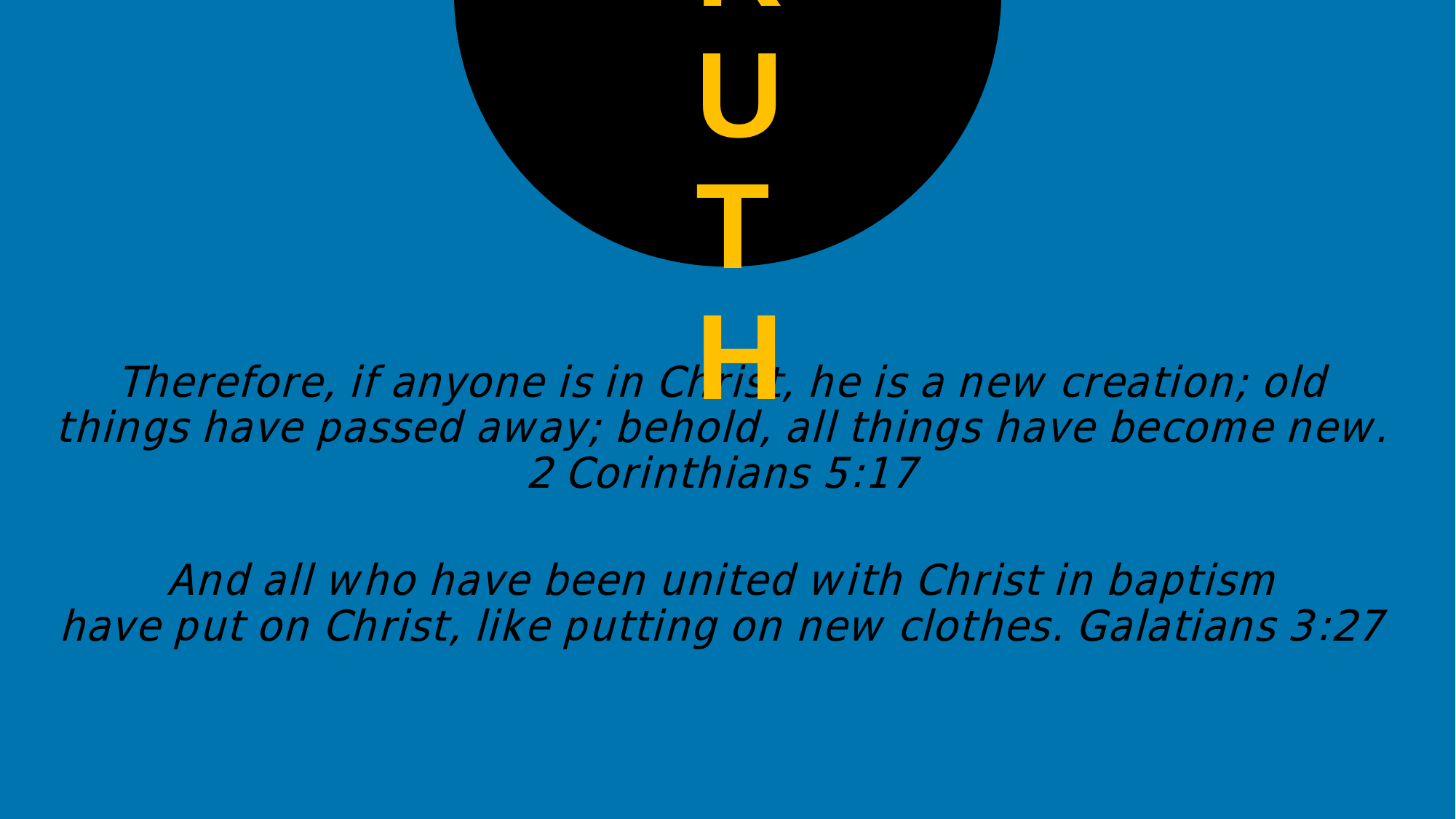

TRUTH
Therefore, if anyone is in Christ, he is a new creation; old things have passed away; behold, all things have become new. 2 Corinthians 5:17
And all who have been united with Christ in baptism have put on Christ, like putting on new clothes. Galatians 3:27
#